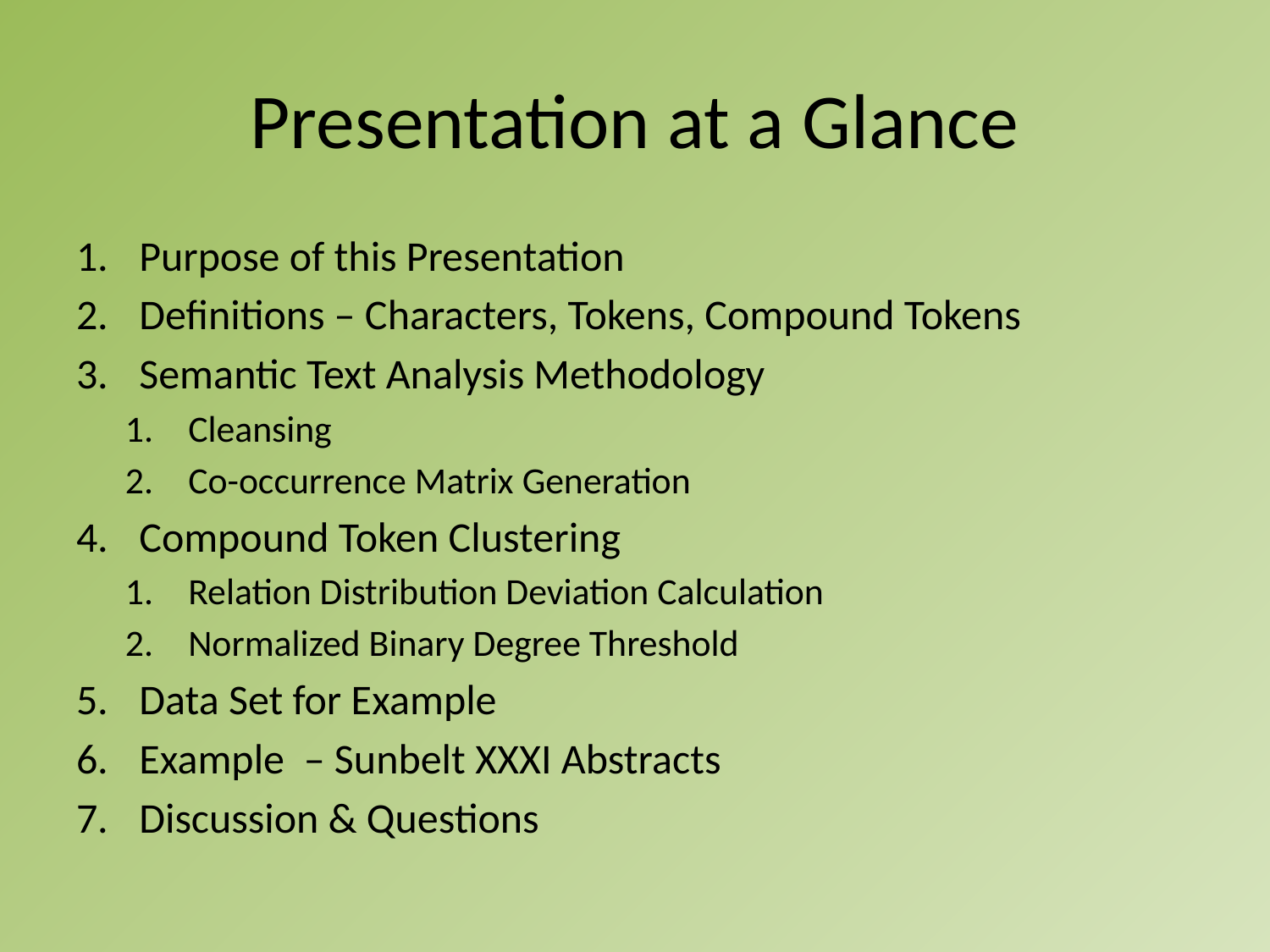

# Presentation at a Glance
Purpose of this Presentation
Definitions – Characters, Tokens, Compound Tokens
Semantic Text Analysis Methodology
Cleansing
Co-occurrence Matrix Generation
Compound Token Clustering
Relation Distribution Deviation Calculation
Normalized Binary Degree Threshold
Data Set for Example
Example  – Sunbelt XXXI Abstracts
Discussion & Questions